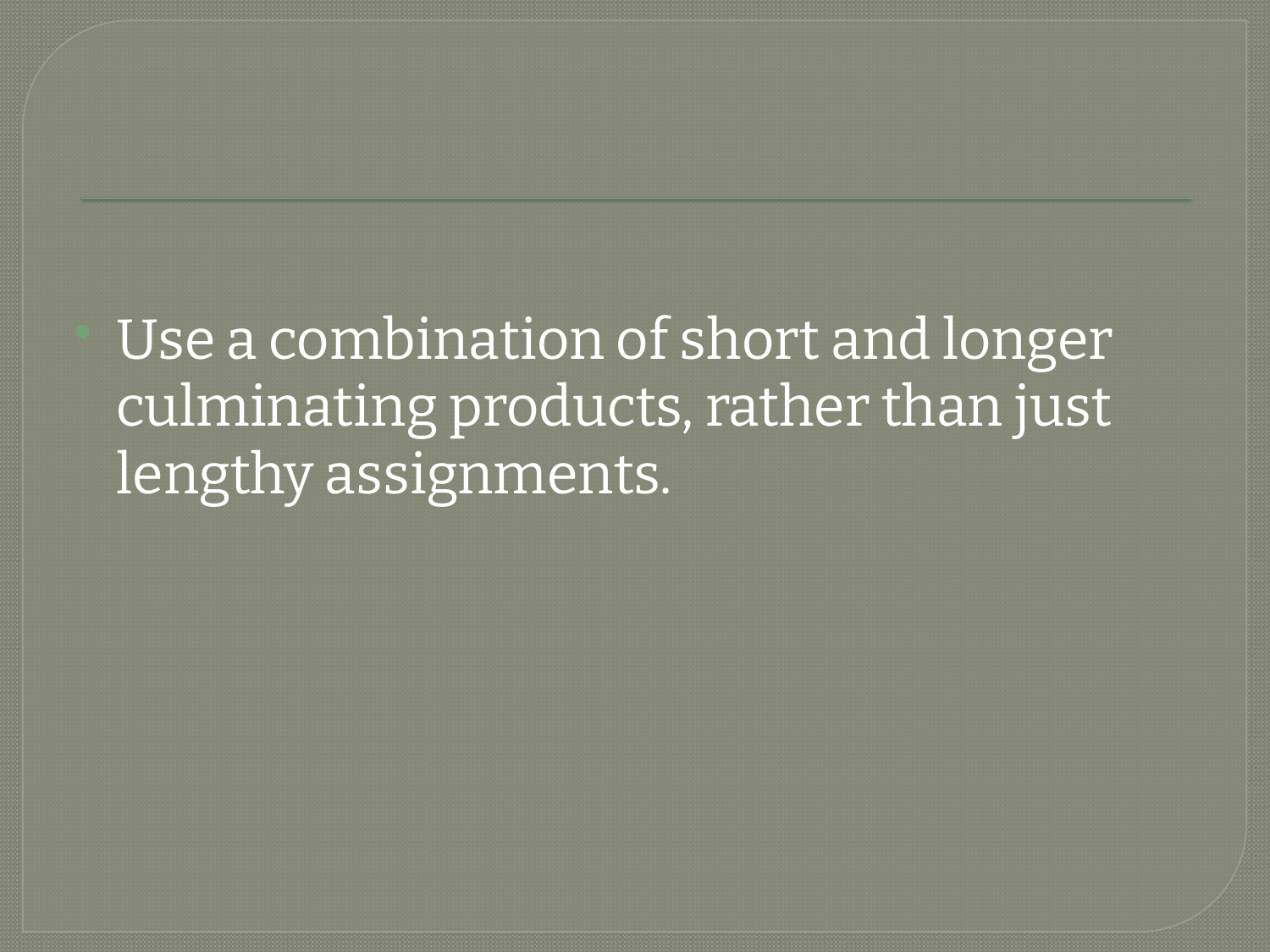

#

Use a combination of short and longer culminating products, rather than just lengthy assignments.